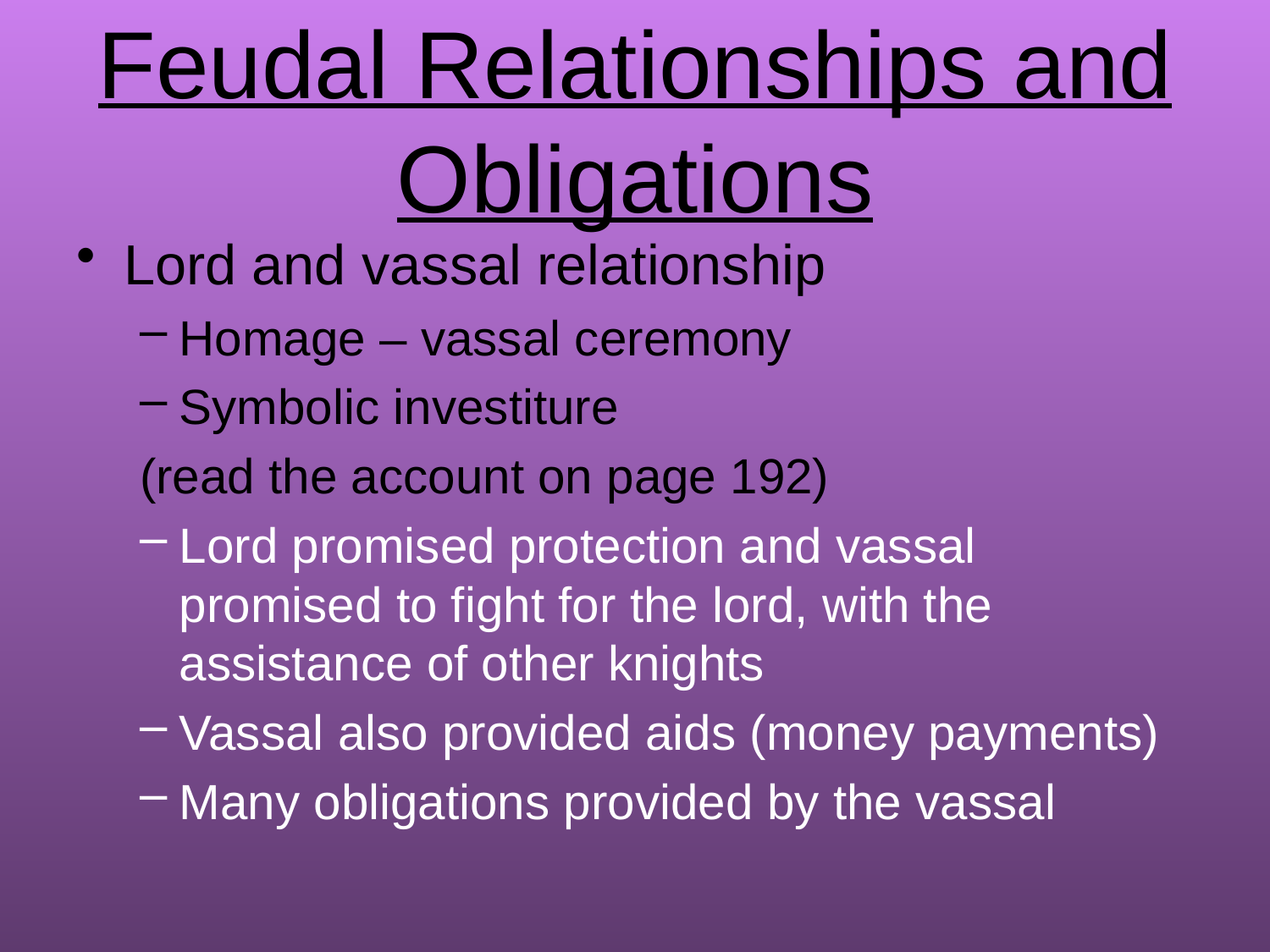

# Feudal Relationships and Obligations
Lord and vassal relationship
Homage – vassal ceremony
Symbolic investiture
(read the account on page 192)
Lord promised protection and vassal promised to fight for the lord, with the assistance of other knights
Vassal also provided aids (money payments)
Many obligations provided by the vassal